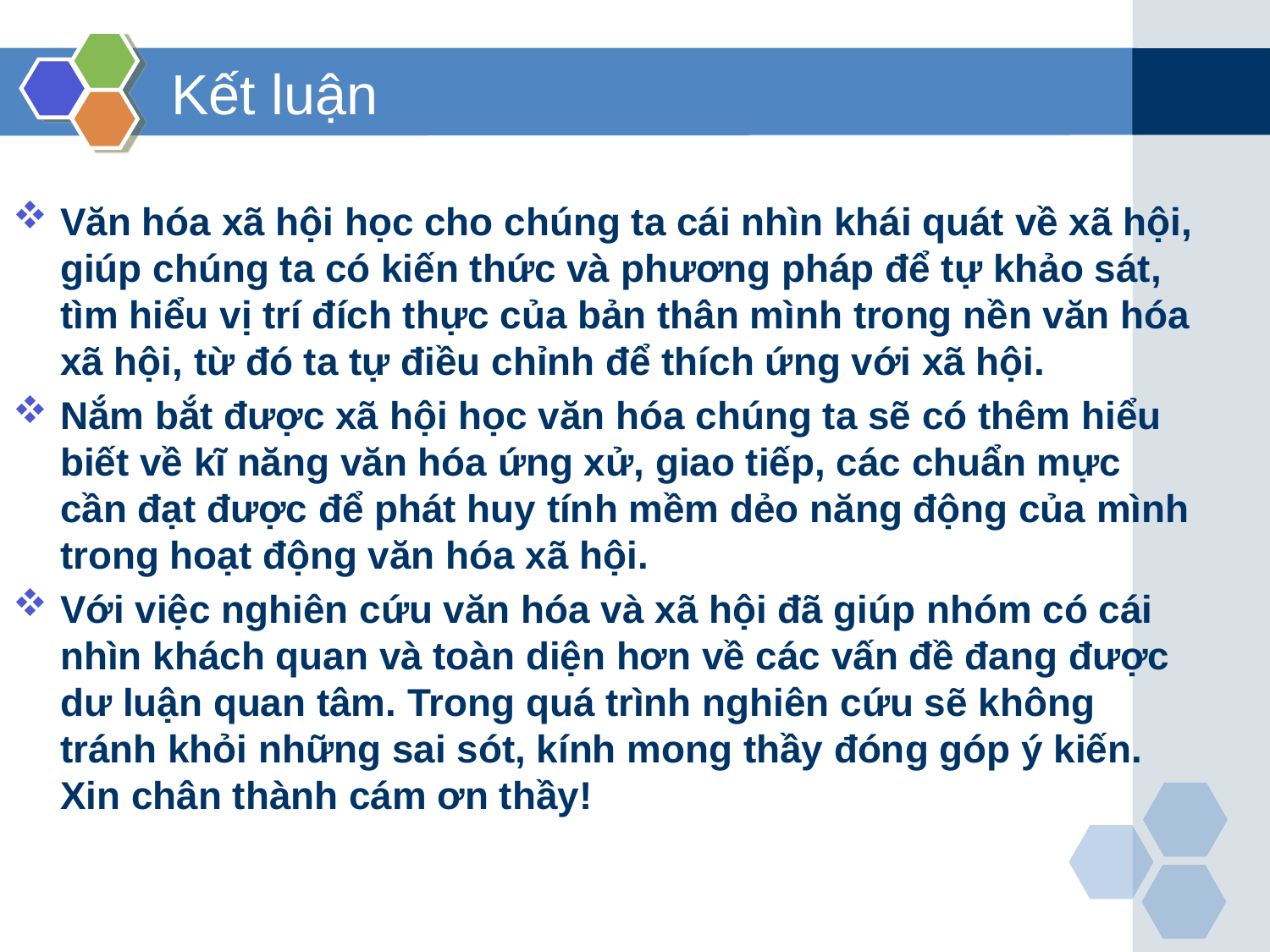

# Kết luận
Văn hóa xã hội học cho chúng ta cái nhìn khái quát về xã hội, giúp chúng ta có kiến thức và phương pháp để tự khảo sát, tìm hiểu vị trí đích thực của bản thân mình trong nền văn hóa xã hội, từ đó ta tự điều chỉnh để thích ứng với xã hội.
Nắm bắt được xã hội học văn hóa chúng ta sẽ có thêm hiểu biết về kĩ năng văn hóa ứng xử, giao tiếp, các chuẩn mực cần đạt được để phát huy tính mềm dẻo năng động của mình trong hoạt động văn hóa xã hội.
Với việc nghiên cứu văn hóa và xã hội đã giúp nhóm có cái nhìn khách quan và toàn diện hơn về các vấn đề đang được dư luận quan tâm. Trong quá trình nghiên cứu sẽ không tránh khỏi những sai sót, kính mong thầy đóng góp ý kiến. Xin chân thành cám ơn thầy!